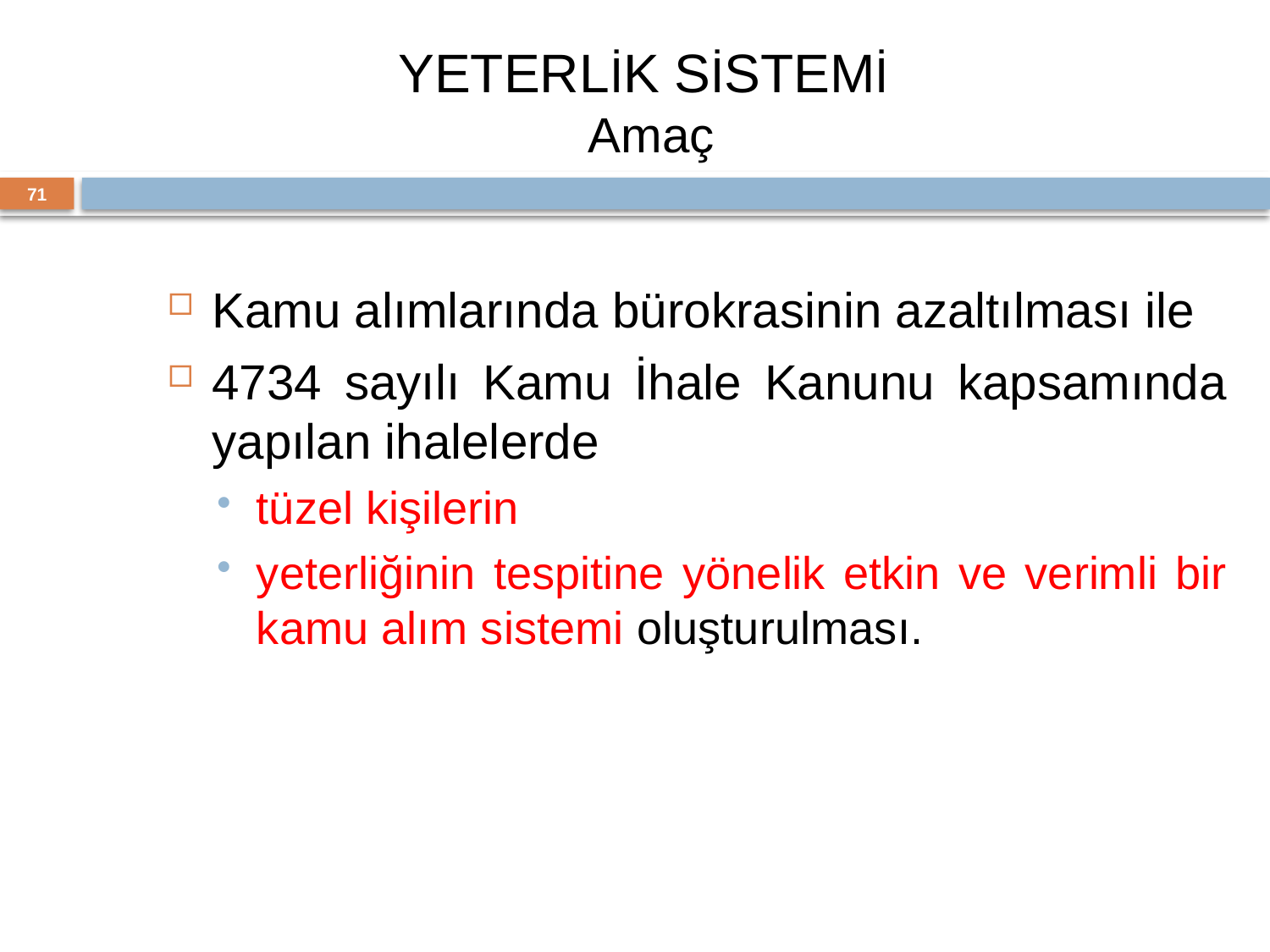

# YETERLİK SİSTEMİ Amaç
71

Kamu alımlarında bürokrasinin azaltılması ile
4734 sayılı Kamu İhale Kanunu kapsamında yapılan ihalelerde
tüzel kişilerin
yeterliğinin tespitine yönelik etkin ve verimli bir kamu alım sistemi oluşturulması.